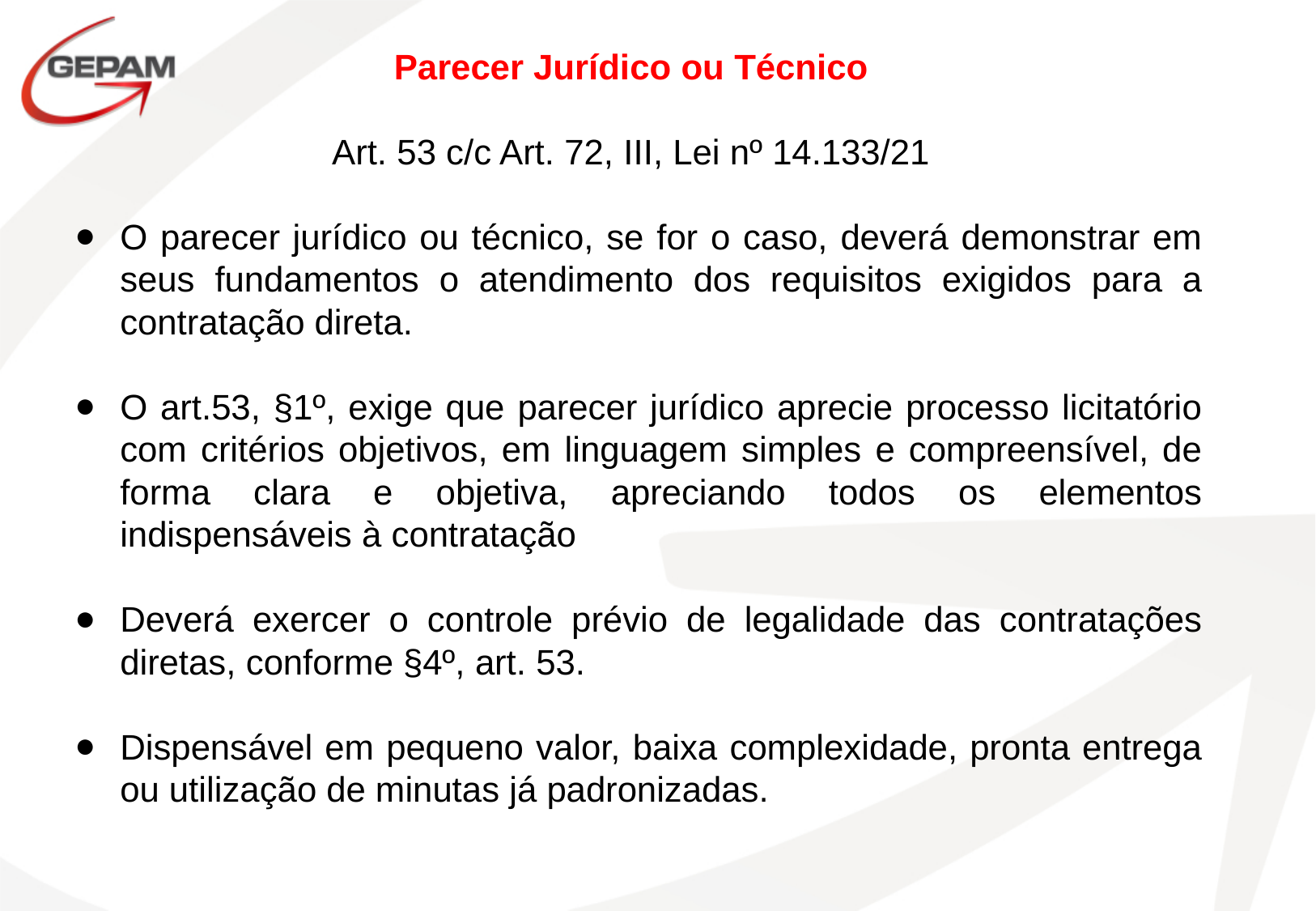

Parecer Jurídico ou Técnico

Art. 53 c/c Art. 72, III, Lei nº 14.133/21

O parecer jurídico ou técnico, se for o caso, deverá demonstrar em seus fundamentos o atendimento dos requisitos exigidos para a contratação direta.

O art.53, §1º, exige que parecer jurídico aprecie processo licitatório com critérios objetivos, em linguagem simples e compreensível, de forma clara e objetiva, apreciando todos os elementos indispensáveis à contratação

Deverá exercer o controle prévio de legalidade das contratações diretas, conforme §4º, art. 53.

Dispensável em pequeno valor, baixa complexidade, pronta entrega ou utilização de minutas já padronizadas.